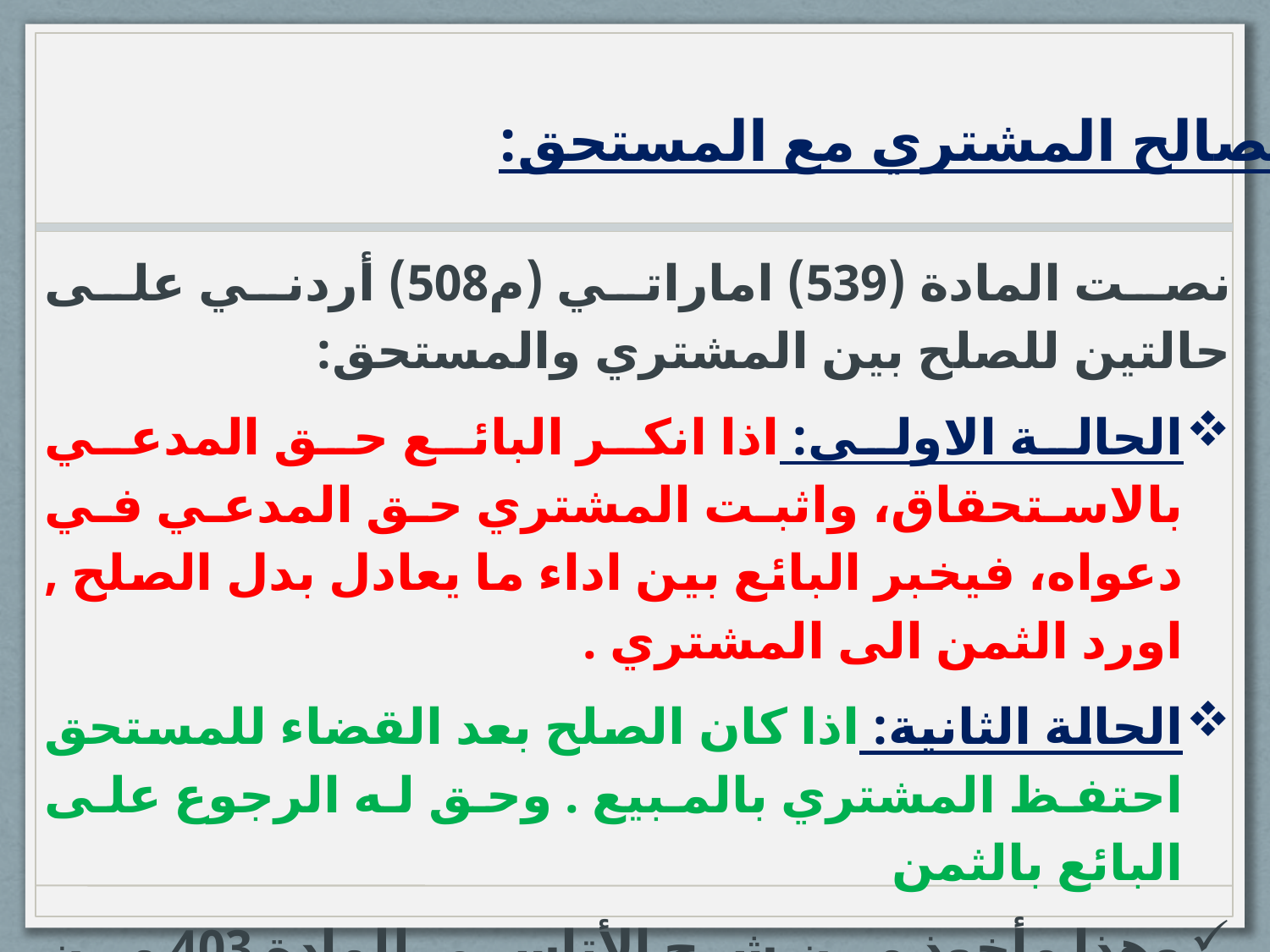

تصالح المشتري مع المستحق:
نصت المادة (539) اماراتي (م508) أردني على حالتين للصلح بين المشتري والمستحق:
الحالة الاولى: اذا انكر البائع حق المدعي بالاستحقاق، واثبت المشتري حق المدعي في دعواه، فيخبر البائع بين اداء ما يعادل بدل الصلح , اورد الثمن الى المشتري .
الحالة الثانية: اذا كان الصلح بعد القضاء للمستحق احتفظ المشتري بالمبيع . وحق له الرجوع على البائع بالثمن
وهذا مأخوذ من شرح الأتاسي للمادة 403 من المجلة   .